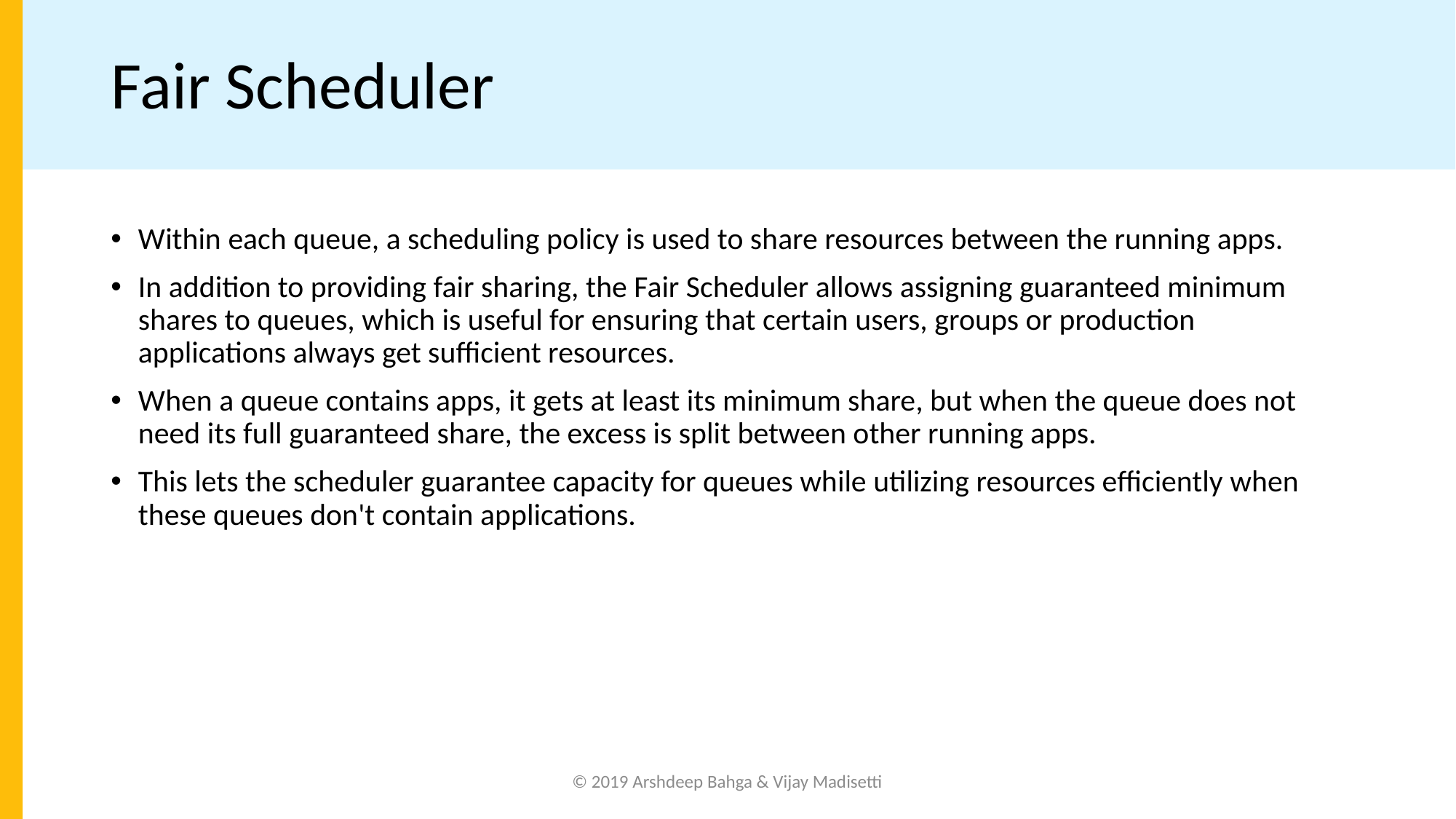

# Fair Scheduler
Within each queue, a scheduling policy is used to share resources between the running apps.
In addition to providing fair sharing, the Fair Scheduler allows assigning guaranteed minimum shares to queues, which is useful for ensuring that certain users, groups or production applications always get sufficient resources.
When a queue contains apps, it gets at least its minimum share, but when the queue does not need its full guaranteed share, the excess is split between other running apps.
This lets the scheduler guarantee capacity for queues while utilizing resources efficiently when these queues don't contain applications.

© 2019 Arshdeep Bahga & Vijay Madisetti